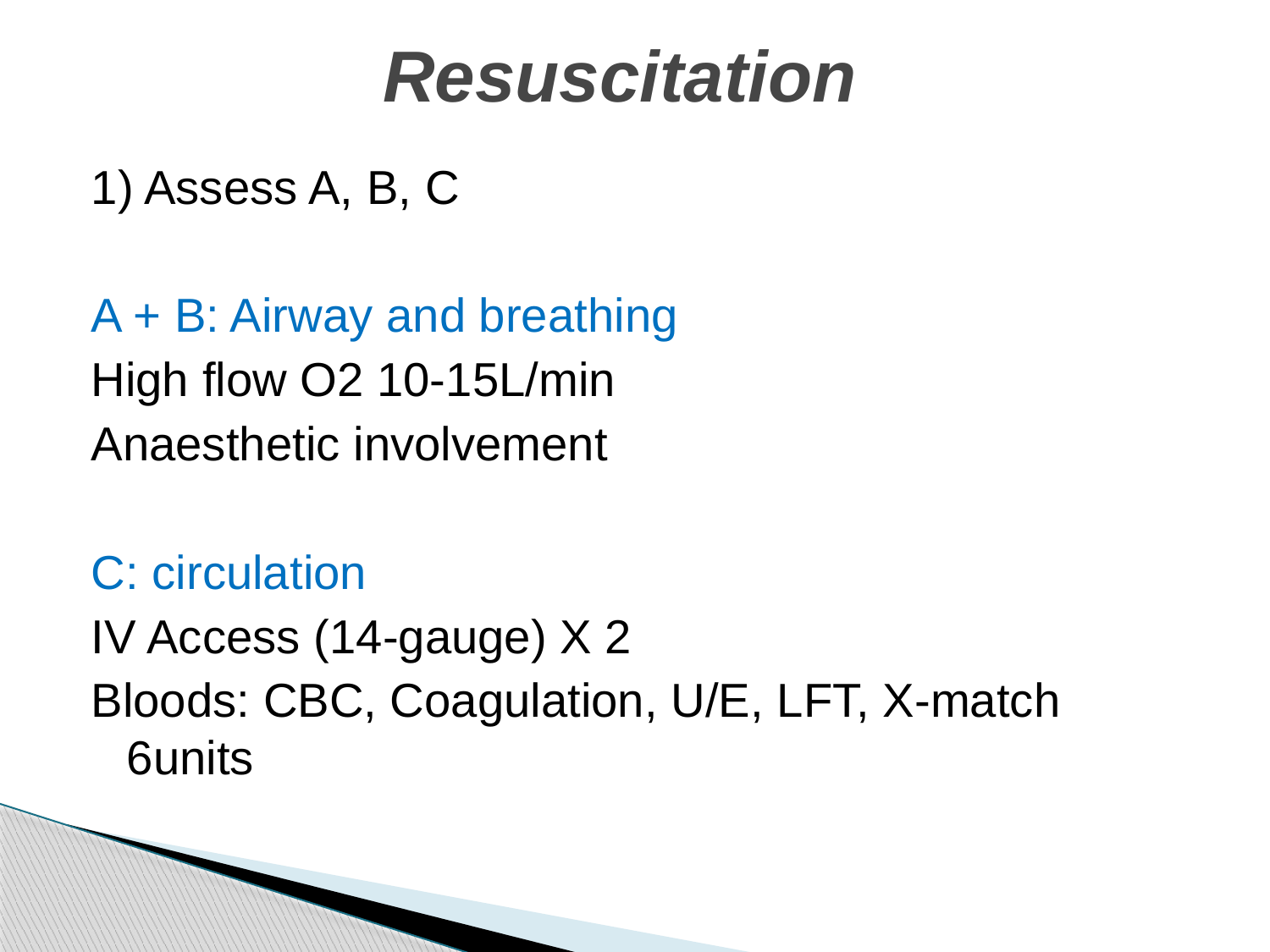

# Resuscitation
1) Assess A, B, C

A + B: Airway and breathing
High flow O2 10-15L/min
Anaesthetic involvement

C: circulation
IV Access (14-gauge) X 2
Bloods: CBC, Coagulation, U/E, LFT, X-match 6units